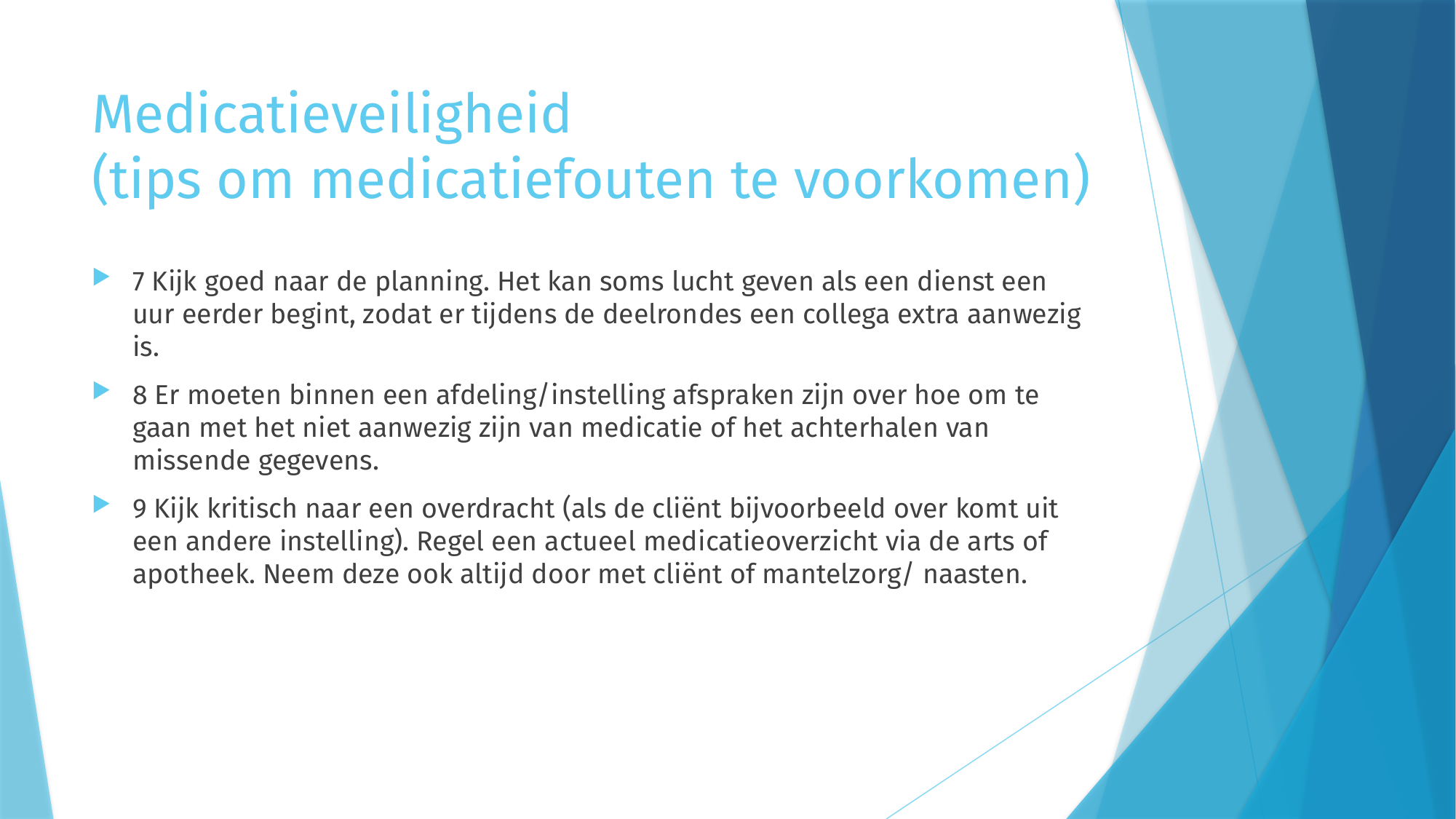

# Medicatieveiligheid (tips om medicatiefouten te voorkomen)
7 Kijk goed naar de planning. Het kan soms lucht geven als een dienst een uur eerder begint, zodat er tijdens de deelrondes een collega extra aanwezig is.
8 Er moeten binnen een afdeling/instelling afspraken zijn over hoe om te gaan met het niet aanwezig zijn van medicatie of het achterhalen van missende gegevens.
9 Kijk kritisch naar een overdracht (als de cliënt bijvoorbeeld over komt uit een andere instelling). Regel een actueel medicatieoverzicht via de arts of apotheek. Neem deze ook altijd door met cliënt of mantelzorg/ naasten.